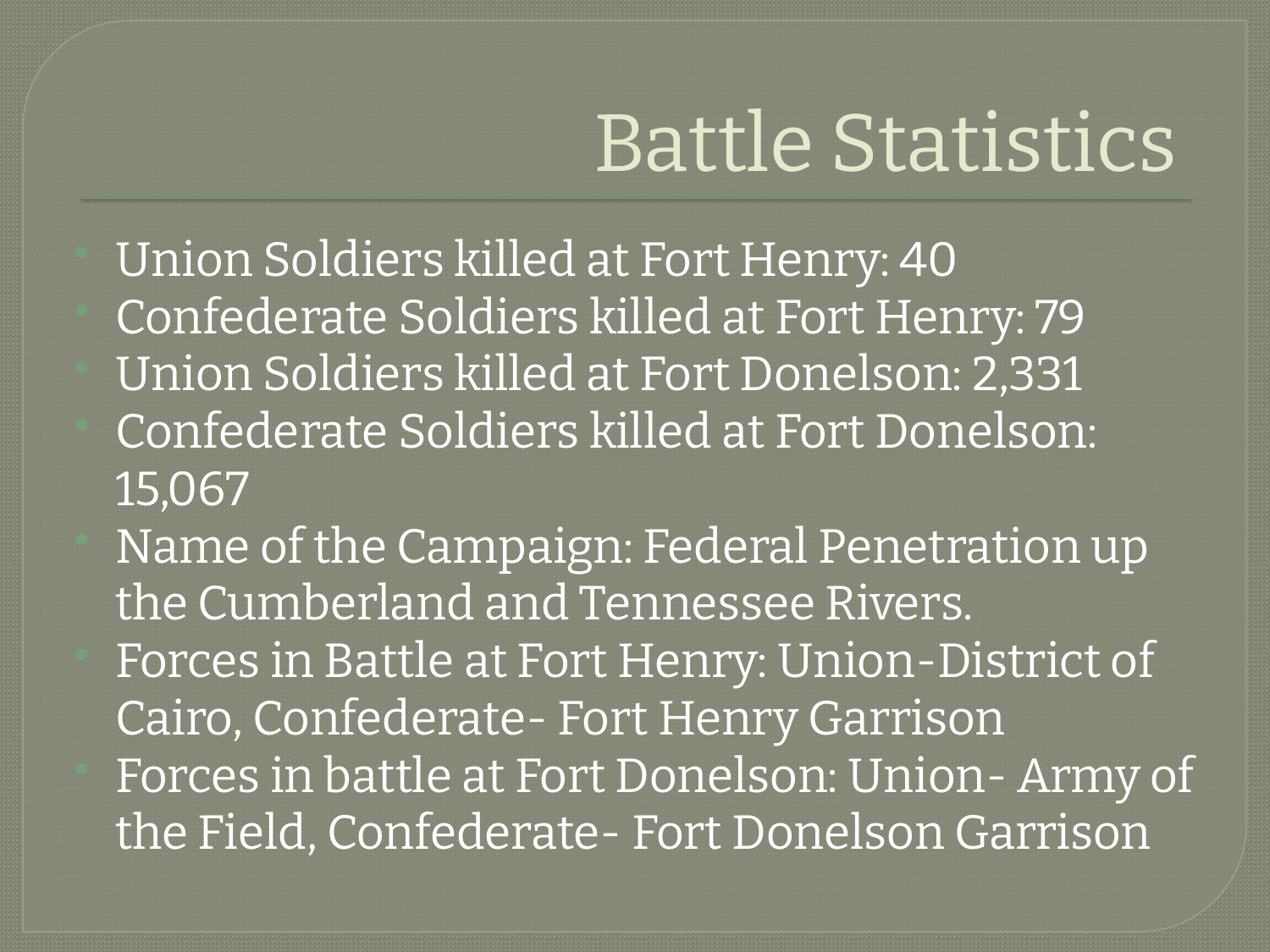

# Battle Statistics
Union Soldiers killed at Fort Henry: 40
Confederate Soldiers killed at Fort Henry: 79
Union Soldiers killed at Fort Donelson: 2,331
Confederate Soldiers killed at Fort Donelson: 15,067
Name of the Campaign: Federal Penetration up the Cumberland and Tennessee Rivers.
Forces in Battle at Fort Henry: Union-District of Cairo, Confederate- Fort Henry Garrison
Forces in battle at Fort Donelson: Union- Army of the Field, Confederate- Fort Donelson Garrison